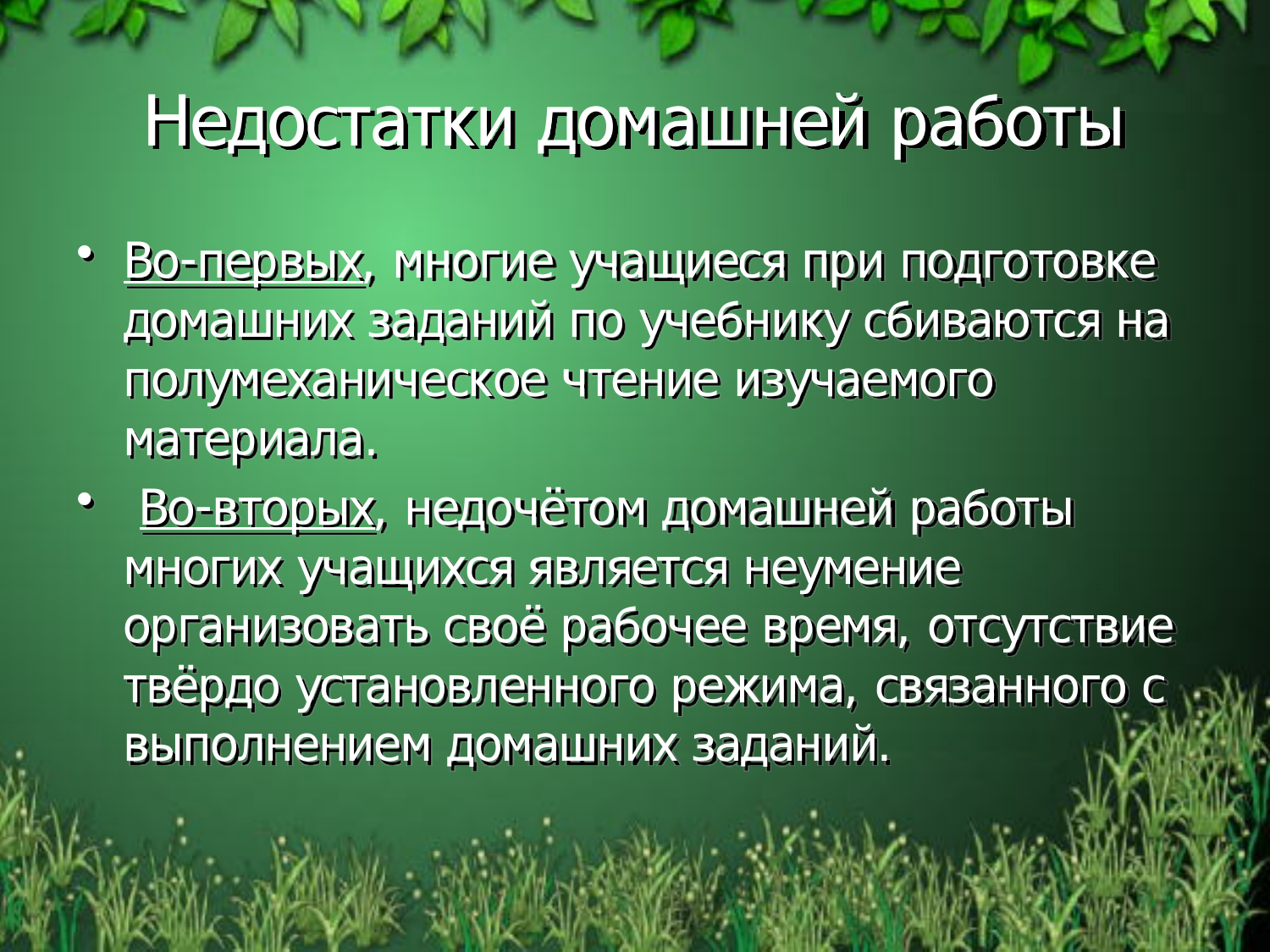

# Недостатки домашней работы
Во-первых, многие учащиеся при подготовке домашних заданий по учебнику сбиваются на полумеханическое чтение изучаемого материала.
 Во-вторых, недочётом домашней работы  многих учащихся является неумение организовать своё рабочее время, отсутствие твёрдо установленного режима, связанного с выполнением домашних заданий.